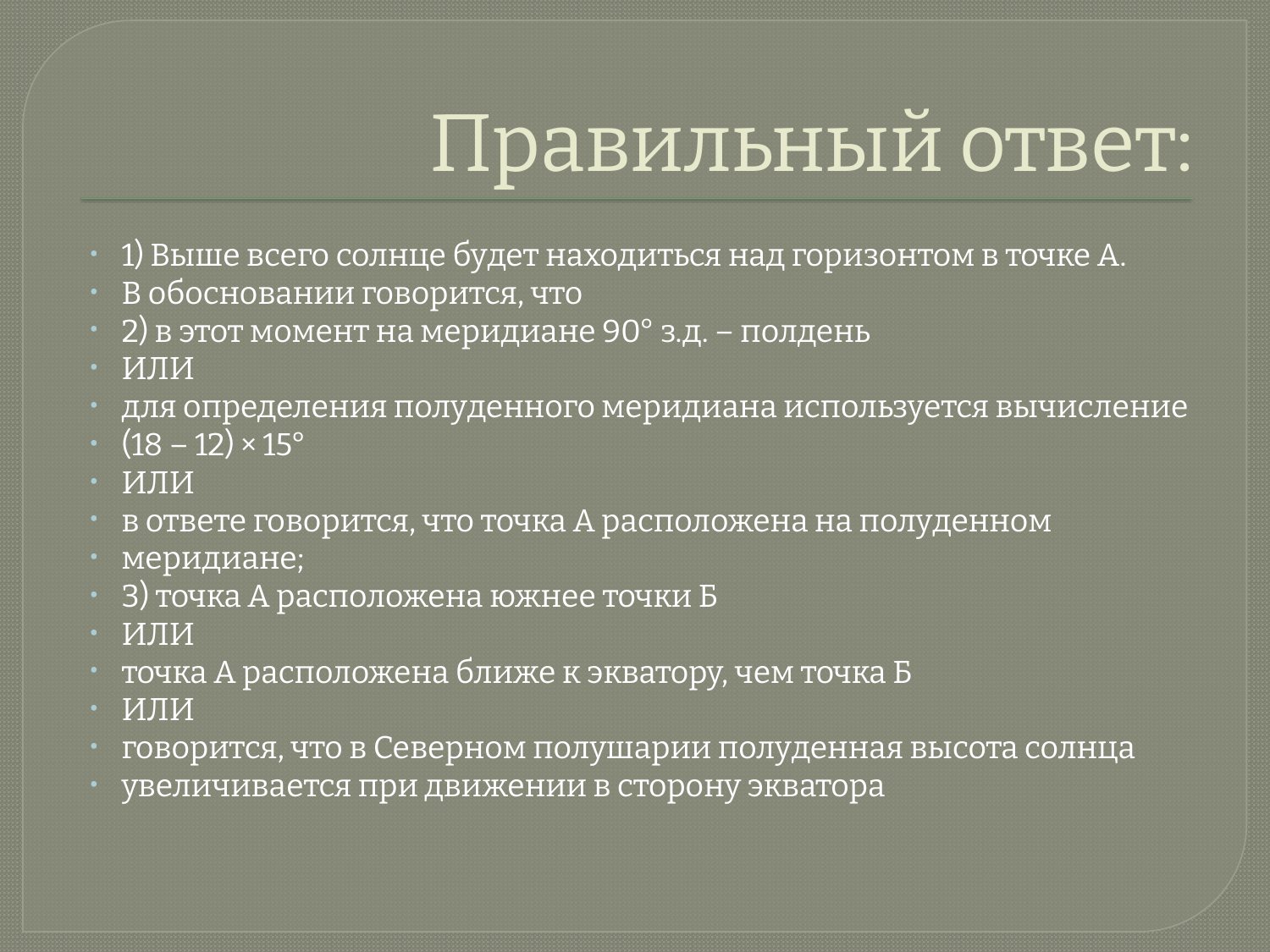

# Правильный ответ:
1) Выше всего солнце будет находиться над горизонтом в точке А.
В обосновании говорится, что
2) в этот момент на меридиане 90° з.д. – полдень
ИЛИ
для определения полуденного меридиана используется вычисление
(18 – 12) × 15°
ИЛИ
в ответе говорится, что точка А расположена на полуденном
меридиане;
3) точка А расположена южнее точки Б
ИЛИ
точка А расположена ближе к экватору, чем точка Б
ИЛИ
говорится, что в Северном полушарии полуденная высота солнца
увеличивается при движении в сторону экватора